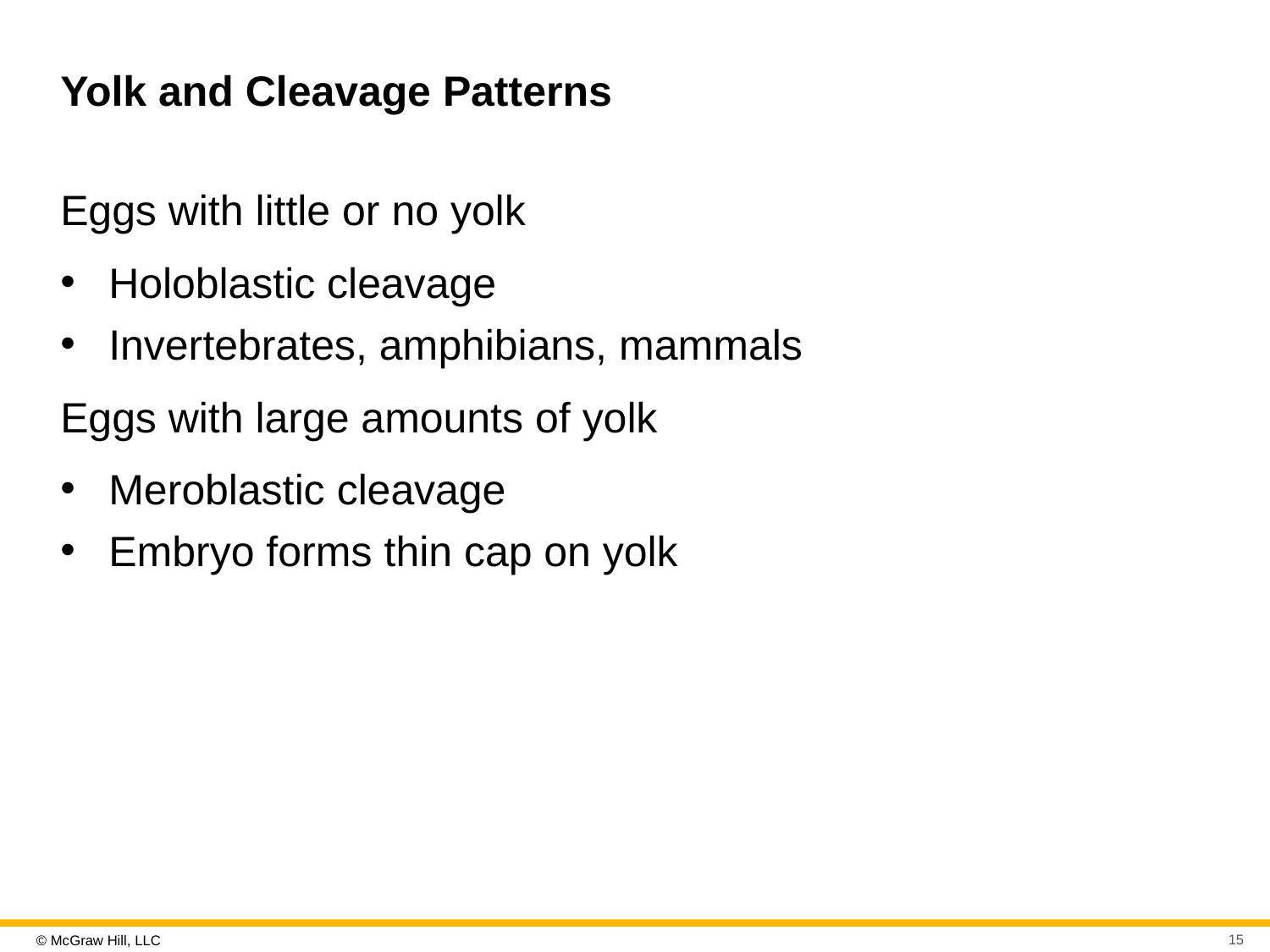

# Yolk and Cleavage Patterns
Eggs with little or no yolk
Holoblastic cleavage
Invertebrates, amphibians, mammals
Eggs with large amounts of yolk
Meroblastic cleavage
Embryo forms thin cap on yolk
15